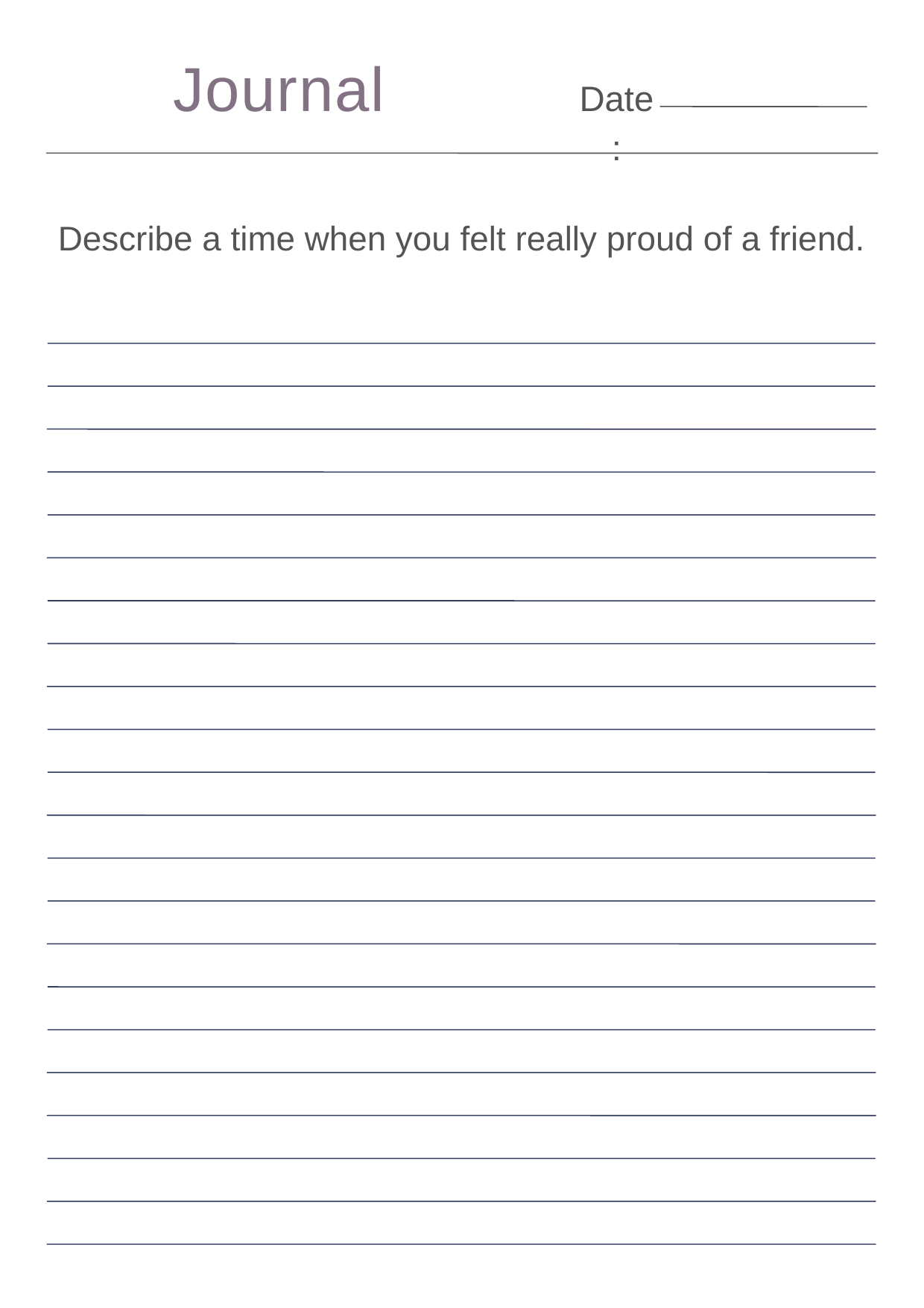

Journal
Date:

Describe a time when you felt really proud of a friend.